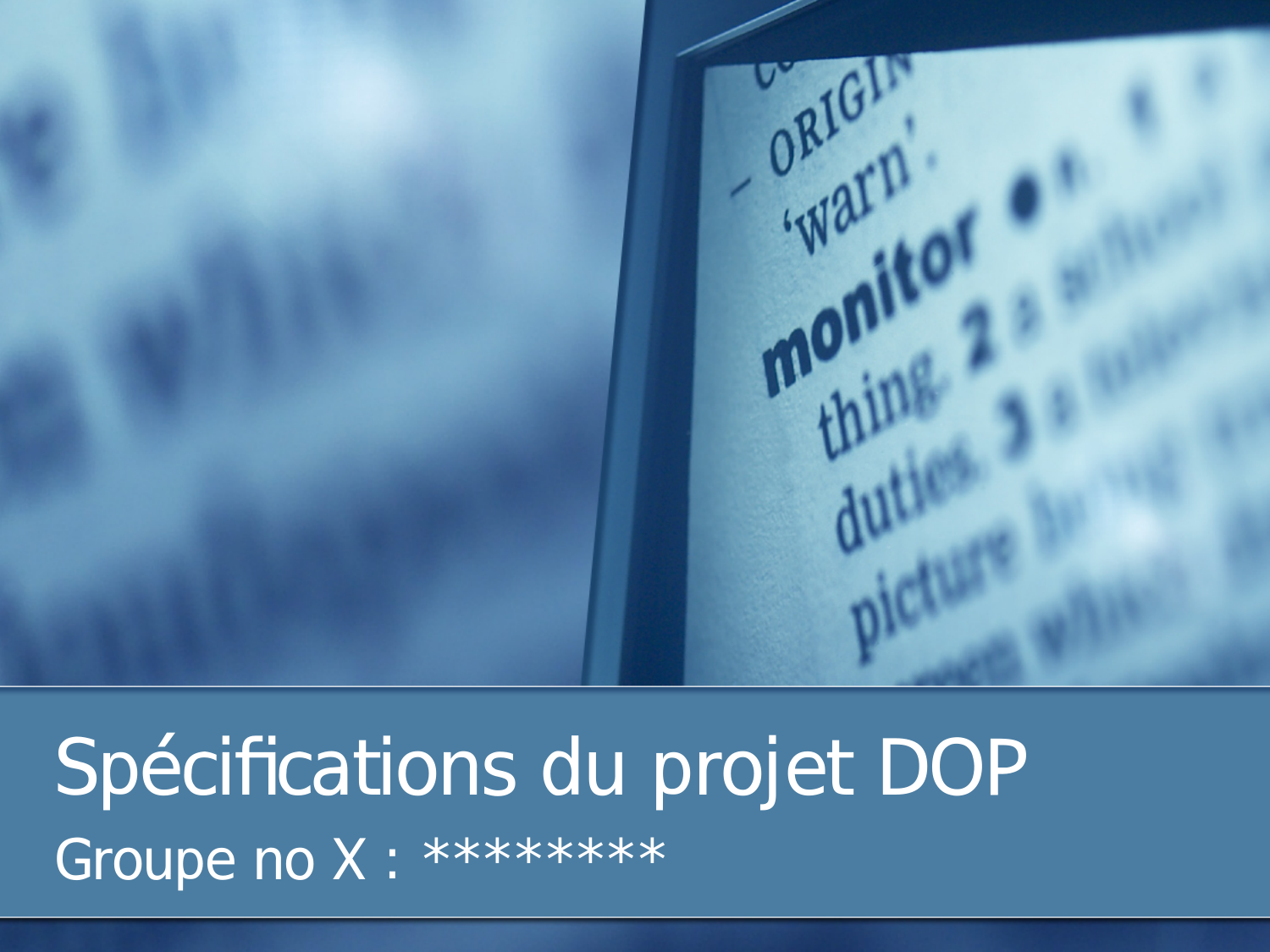

# Spécifications du projet DOP
Groupe no X : ********